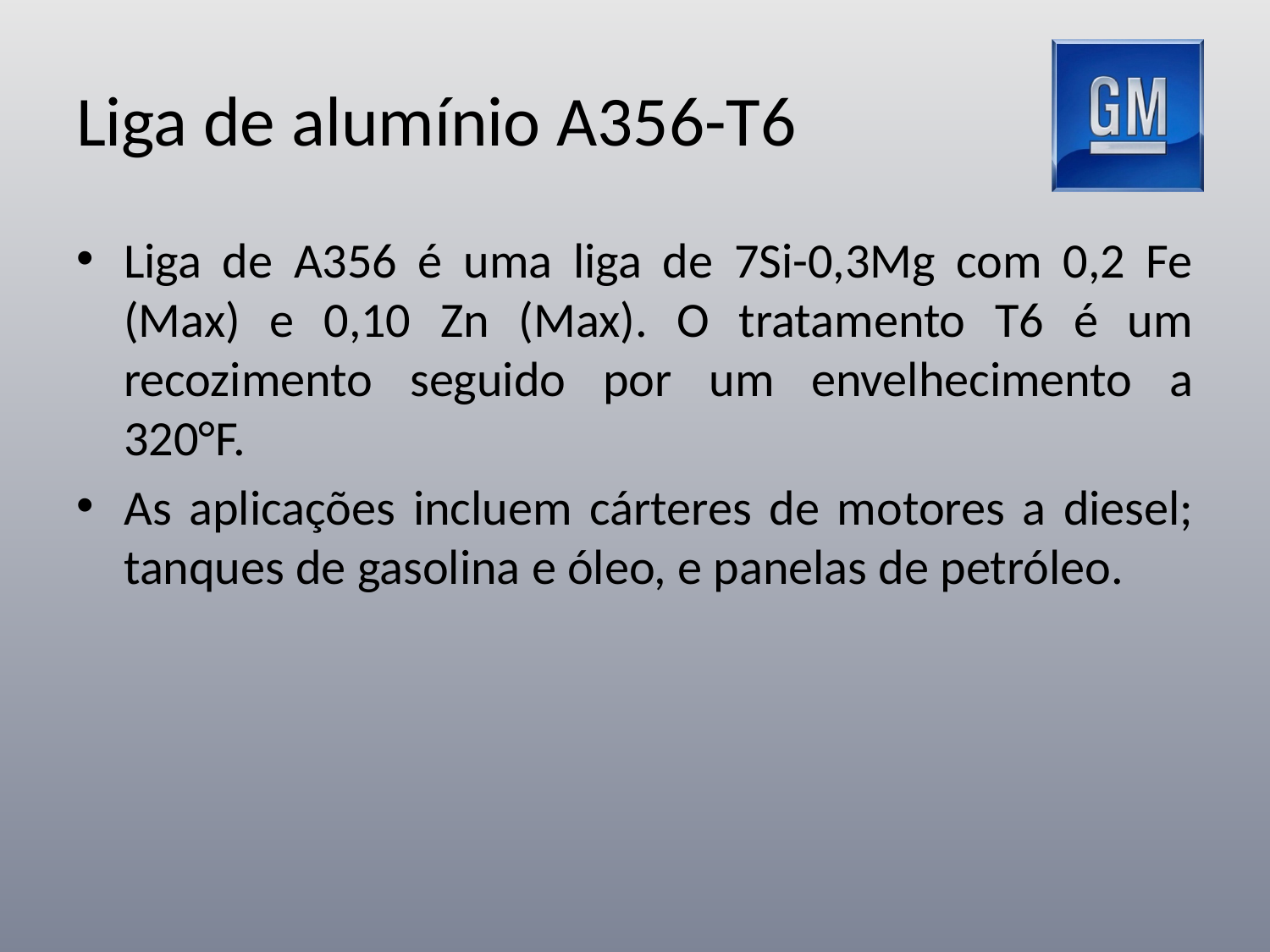

# Liga de alumínio A356-T6
Liga de A356 é uma liga de 7Si-0,3Mg com 0,2 Fe (Max) e 0,10 Zn (Max). O tratamento T6 é um recozimento seguido por um envelhecimento a 320°F.
As aplicações incluem cárteres de motores a diesel; tanques de gasolina e óleo, e panelas de petróleo.